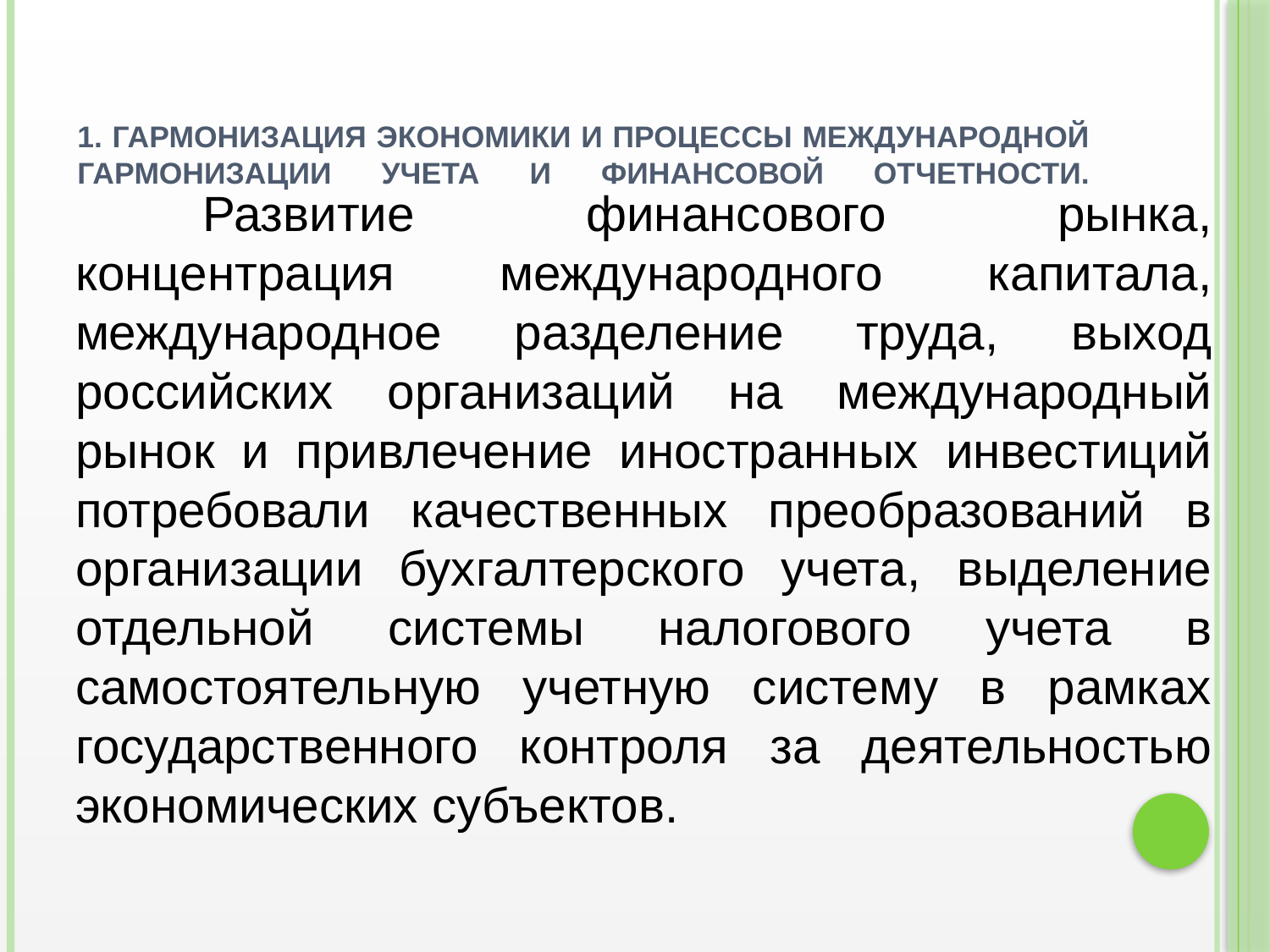

# 1. Гармонизация экономики и процессы международной гармонизации учета и финансовой отчетности.
		Развитие финансового рынка, концентрация международного капитала, международное разделение труда, выход российских организаций на международный рынок и привлечение иностранных инвестиций потребовали качественных преобразований в организации бухгалтерского учета, выделение отдельной системы налогового учета в самостоятельную учетную систему в рамках государственного контроля за деятельностью экономических субъектов.